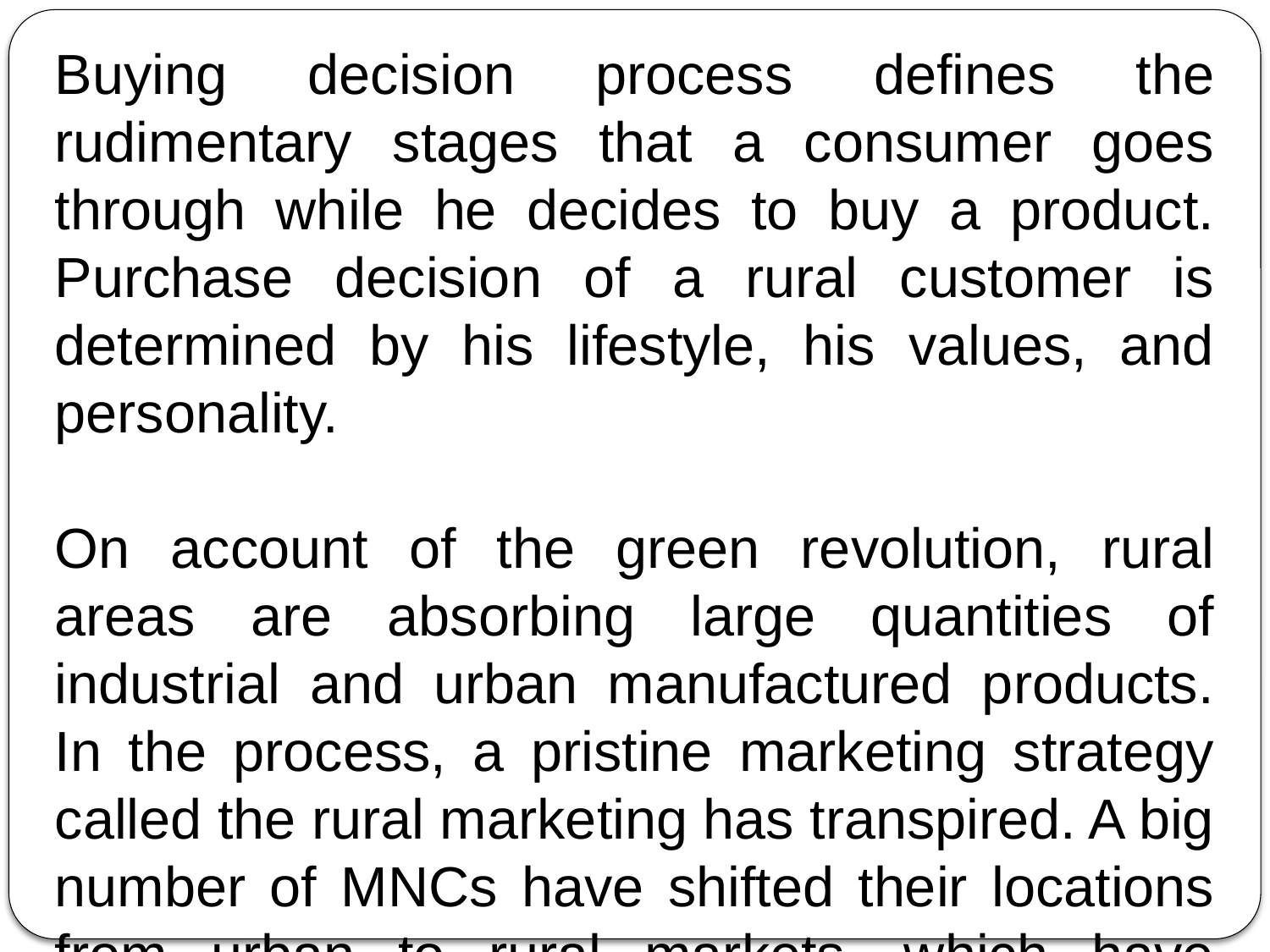

Buying decision process defines the rudimentary stages that a consumer goes through while he decides to buy a product. Purchase decision of a rural customer is determined by his lifestyle, his values, and personality.

On account of the green revolution, rural areas are absorbing large quantities of industrial and urban manufactured products. In the process, a pristine marketing strategy called the rural marketing has transpired. A big number of MNCs have shifted their locations from urban to rural markets, which have portrayed a stunning growth in the last few years.